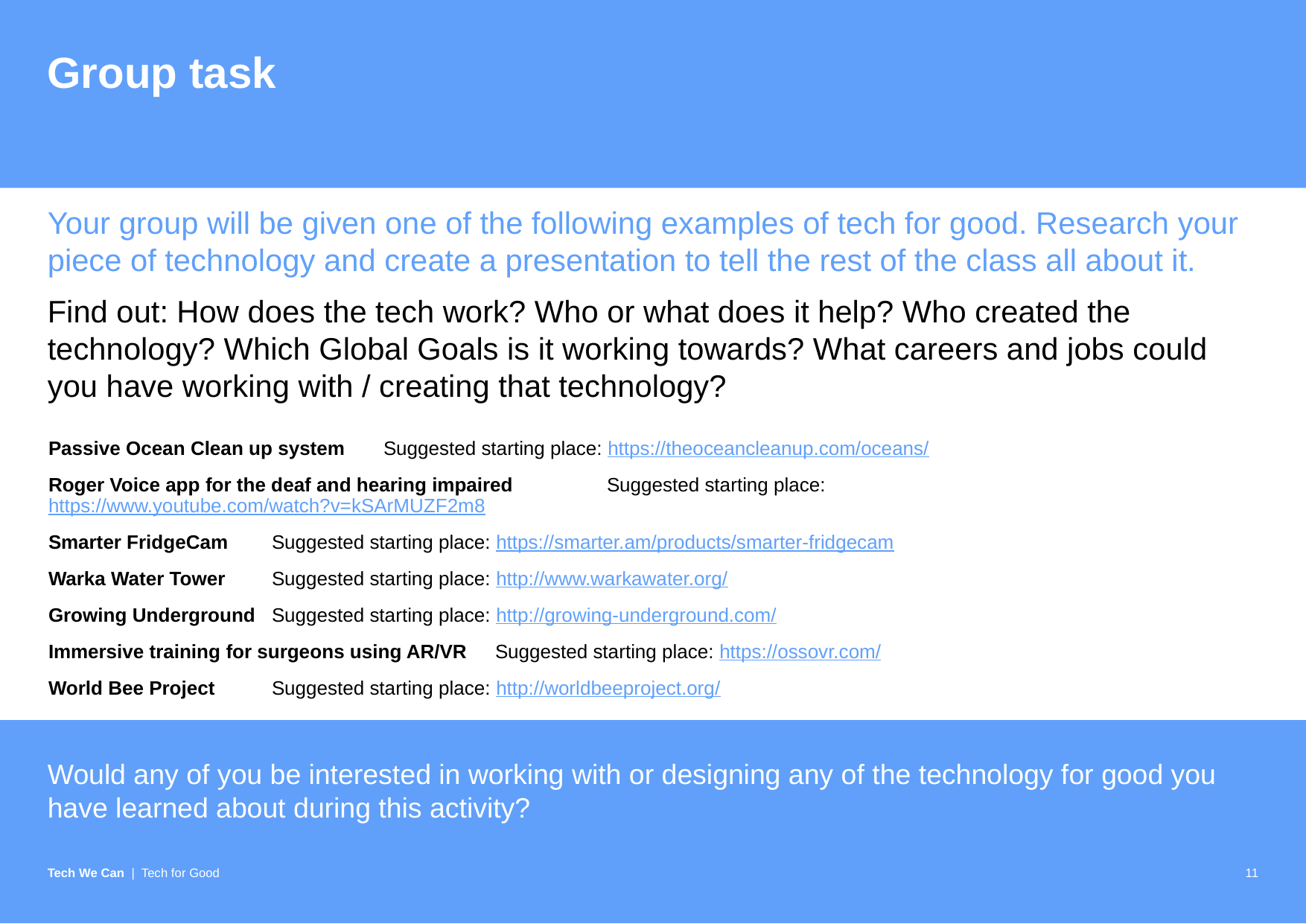

# Group task

Your group will be given one of the following examples of tech for good. Research your piece of technology and create a presentation to tell the rest of the class all about it.
Find out: How does the tech work? Who or what does it help? Who created the technology? Which Global Goals is it working towards? What careers and jobs could you have working with / creating that technology?

Passive Ocean Clean up system	Suggested starting place: https://theoceancleanup.com/oceans/
Roger Voice app for the deaf and hearing impaired	Suggested starting place: https://www.youtube.com/watch?v=kSArMUZF2m8
Smarter FridgeCam 	Suggested starting place: https://smarter.am/products/smarter-fridgecam
Warka Water Tower 	Suggested starting place: http://www.warkawater.org/
Growing Underground  	Suggested starting place: http://growing-underground.com/
Immersive training for surgeons using AR/VR	Suggested starting place: https://ossovr.com/
World Bee Project 	Suggested starting place: http://worldbeeproject.org/
Would any of you be interested in working with or designing any of the technology for good you have learned about during this activity?
11